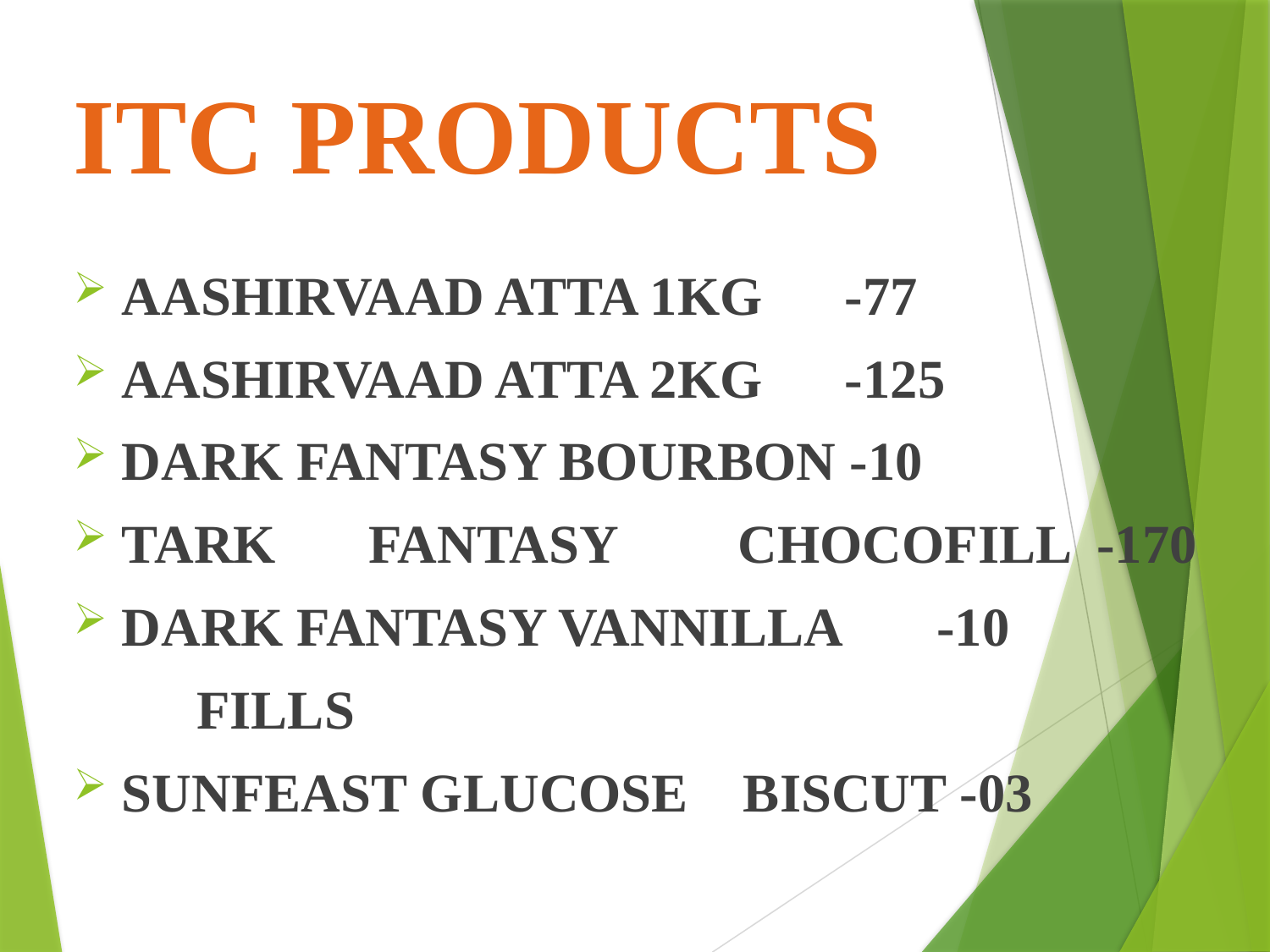

# ITC PRODUCTS
AASHIRVAAD ATTA 1KG      -77
AASHIRVAAD ATTA 2KG      -125
DARK FANTASY BOURBON -10
TARK	FANTASY	CHOCOFILL  -170
DARK FANTASY VANNILLA       -10
	FILLS
SUNFEAST GLUCOSE    BISCUT -03